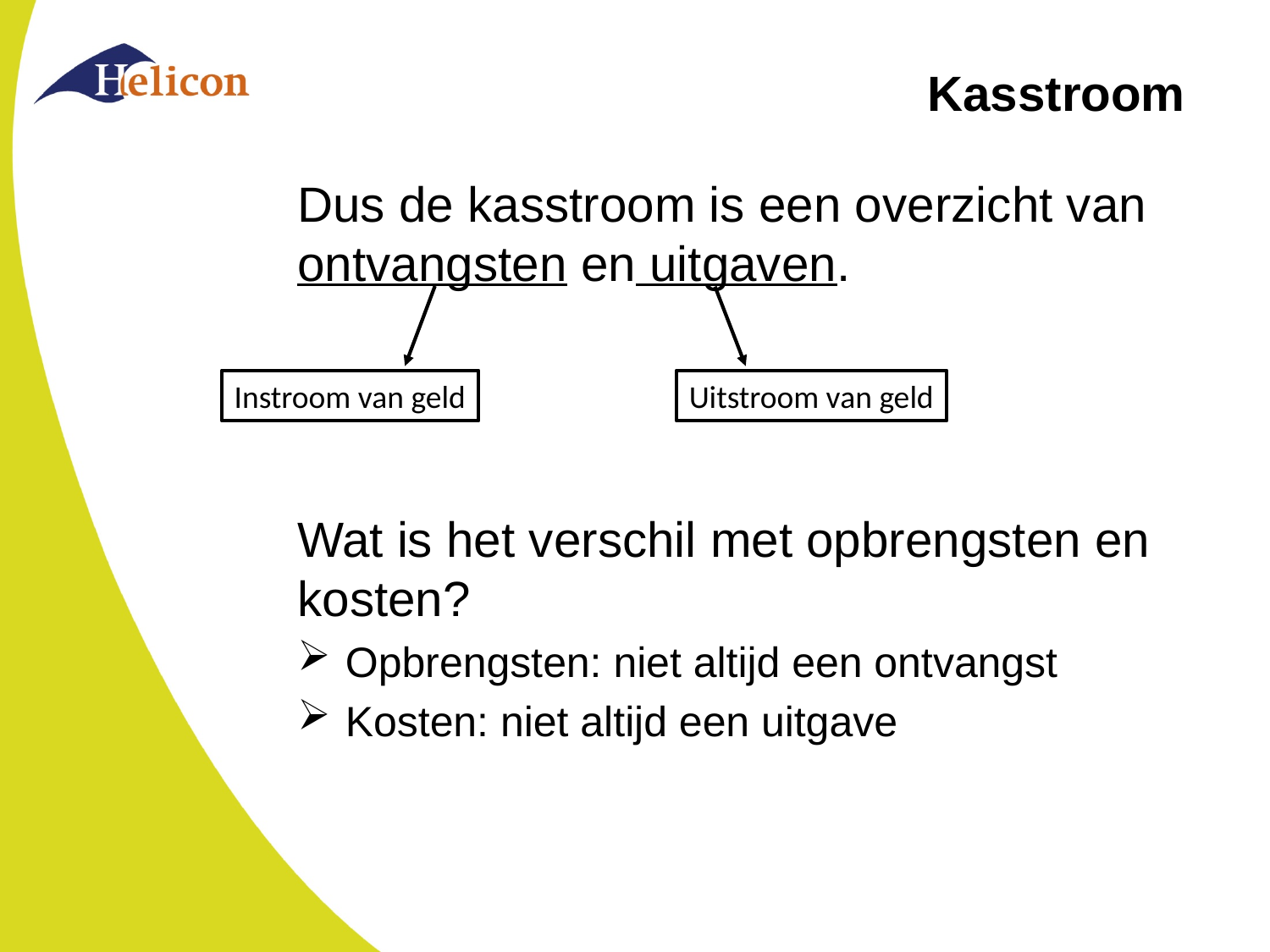

# Kasstroom
Dus de kasstroom is een overzicht van ontvangsten en uitgaven.

Wat is het verschil met opbrengsten en kosten?
Opbrengsten: niet altijd een ontvangst
Kosten: niet altijd een uitgave
Instroom van geld
Uitstroom van geld